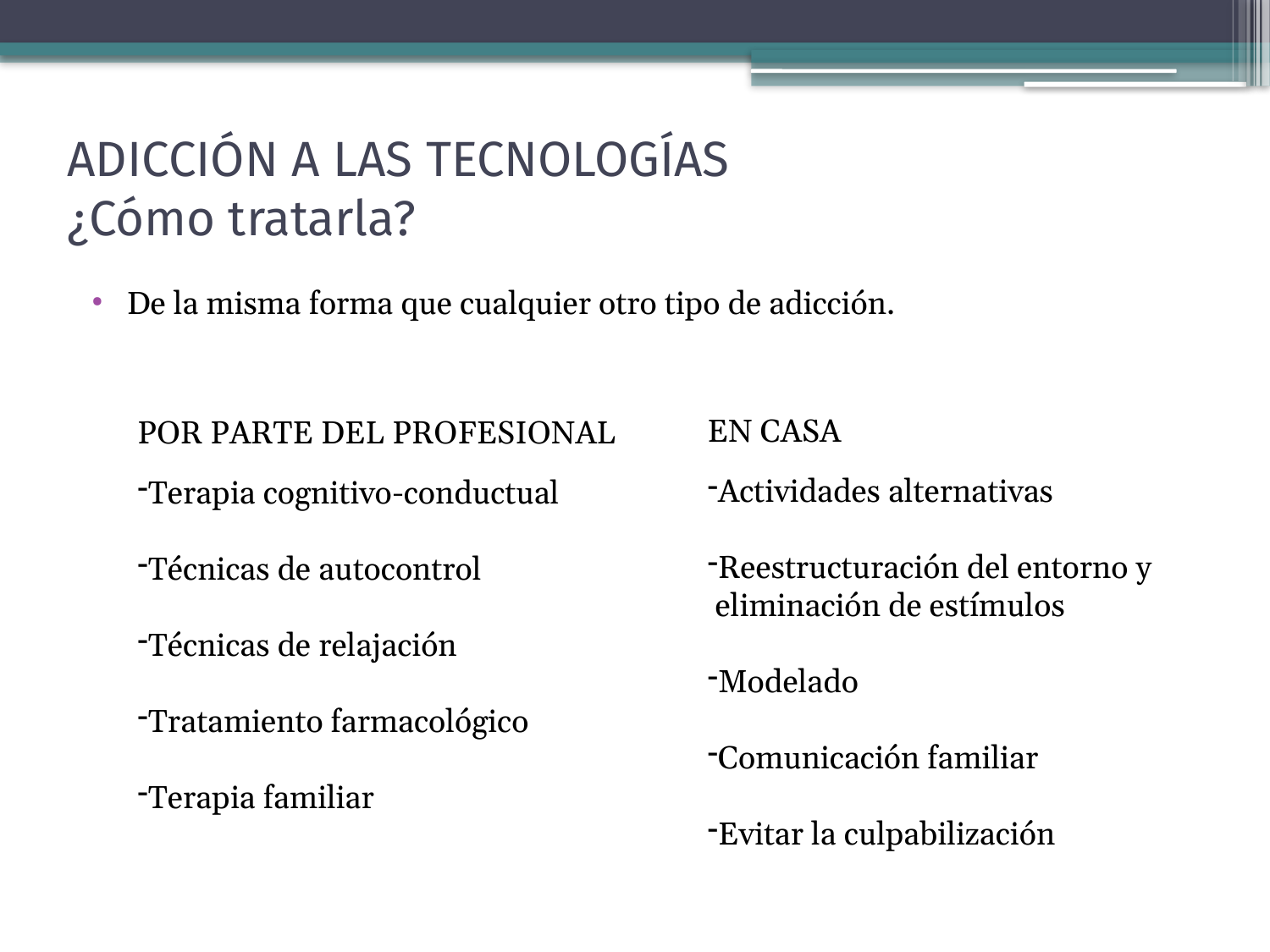

# ADICCIÓN A LAS TECNOLOGÍAS ¿Cómo tratarla?
De la misma forma que cualquier otro tipo de adicción.

EN CASA

Actividades alternativas

Reestructuración del entorno y
 eliminación de estímulos

Modelado

Comunicación familiar

Evitar la culpabilización

POR PARTE DEL PROFESIONAL

Terapia cognitivo-conductual

Técnicas de autocontrol

Técnicas de relajación

Tratamiento farmacológico

Terapia familiar